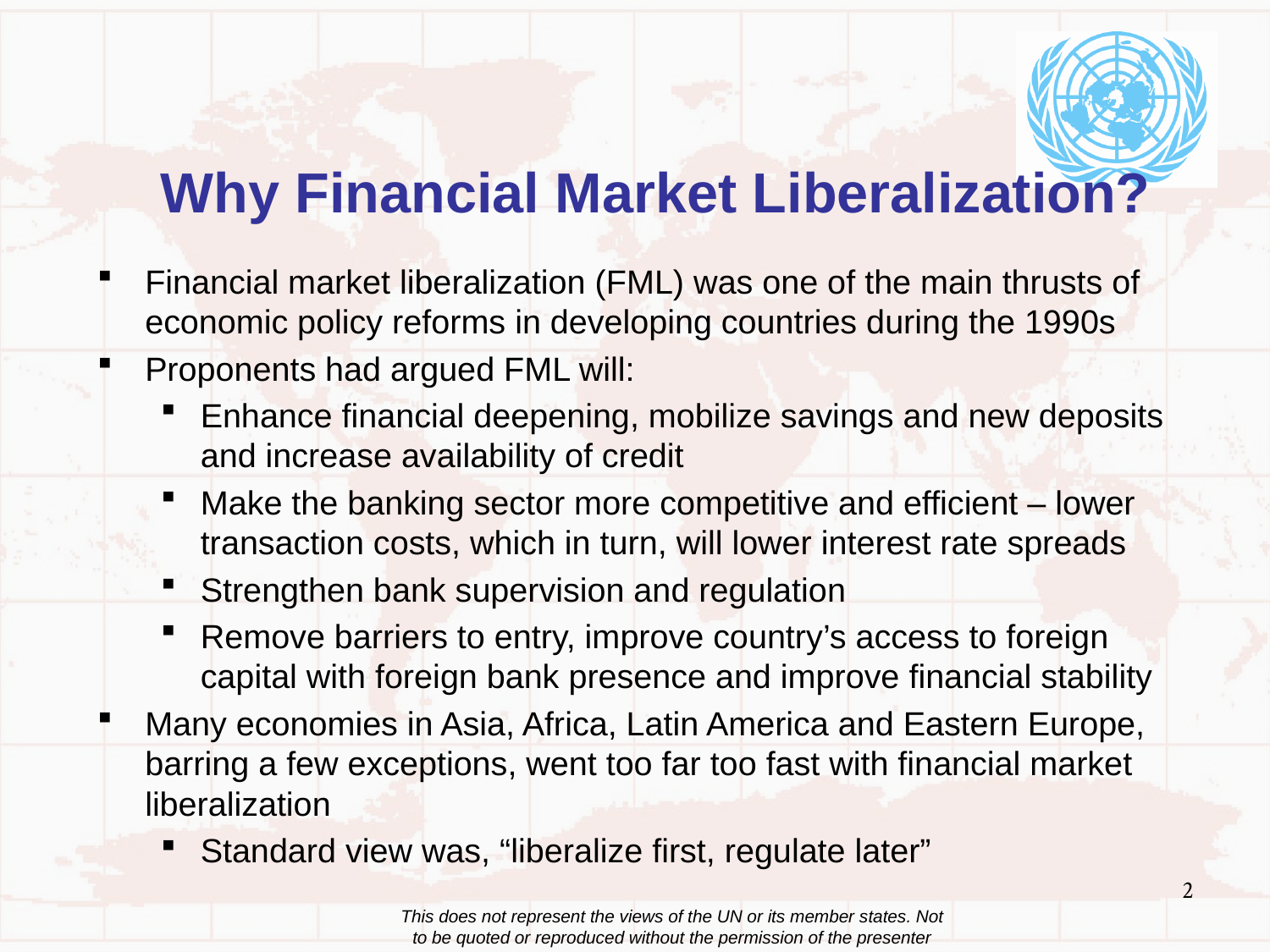

# Why Financial Market Liberalization?
Financial market liberalization (FML) was one of the main thrusts of economic policy reforms in developing countries during the 1990s
Proponents had argued FML will:
Enhance financial deepening, mobilize savings and new deposits and increase availability of credit
Make the banking sector more competitive and efficient – lower transaction costs, which in turn, will lower interest rate spreads
Strengthen bank supervision and regulation
Remove barriers to entry, improve country’s access to foreign capital with foreign bank presence and improve financial stability
Many economies in Asia, Africa, Latin America and Eastern Europe, barring a few exceptions, went too far too fast with financial market liberalization
Standard view was, “liberalize first, regulate later”

2
This does not represent the views of the UN or its member states. Not to be quoted or reproduced without the permission of the presenter